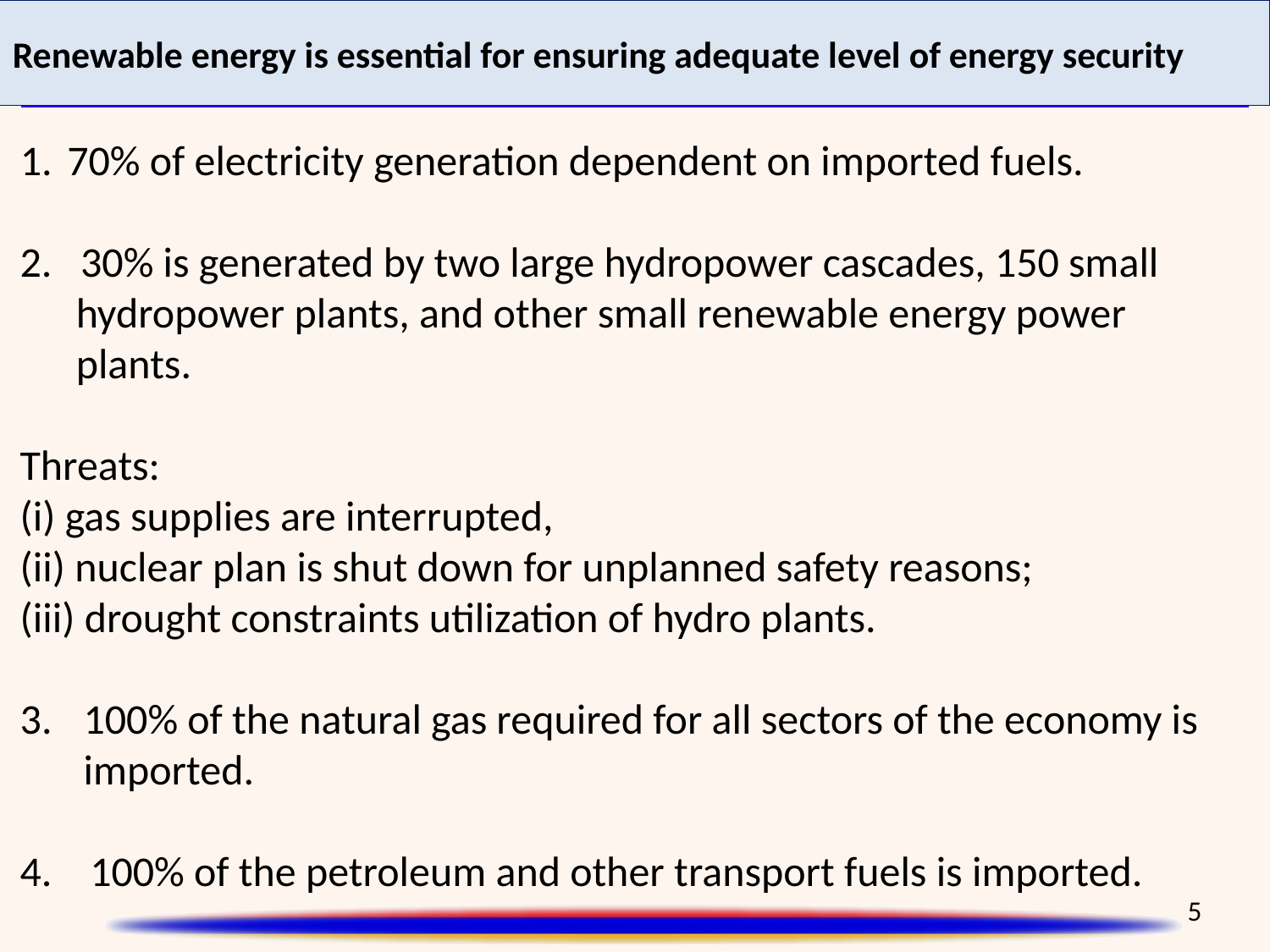

Renewable energy is essential for ensuring adequate level of energy security

70% of electricity generation dependent on imported fuels.

2.   30% is generated by two large hydropower cascades, 150 small hydropower plants, and other small renewable energy power plants.

Threats:
(i) gas supplies are interrupted,
(ii) nuclear plan is shut down for unplanned safety reasons;
(iii) drought constraints utilization of hydro plants.

100% of the natural gas required for all sectors of the economy is imported.

4.    100% of the petroleum and other transport fuels is imported.

5